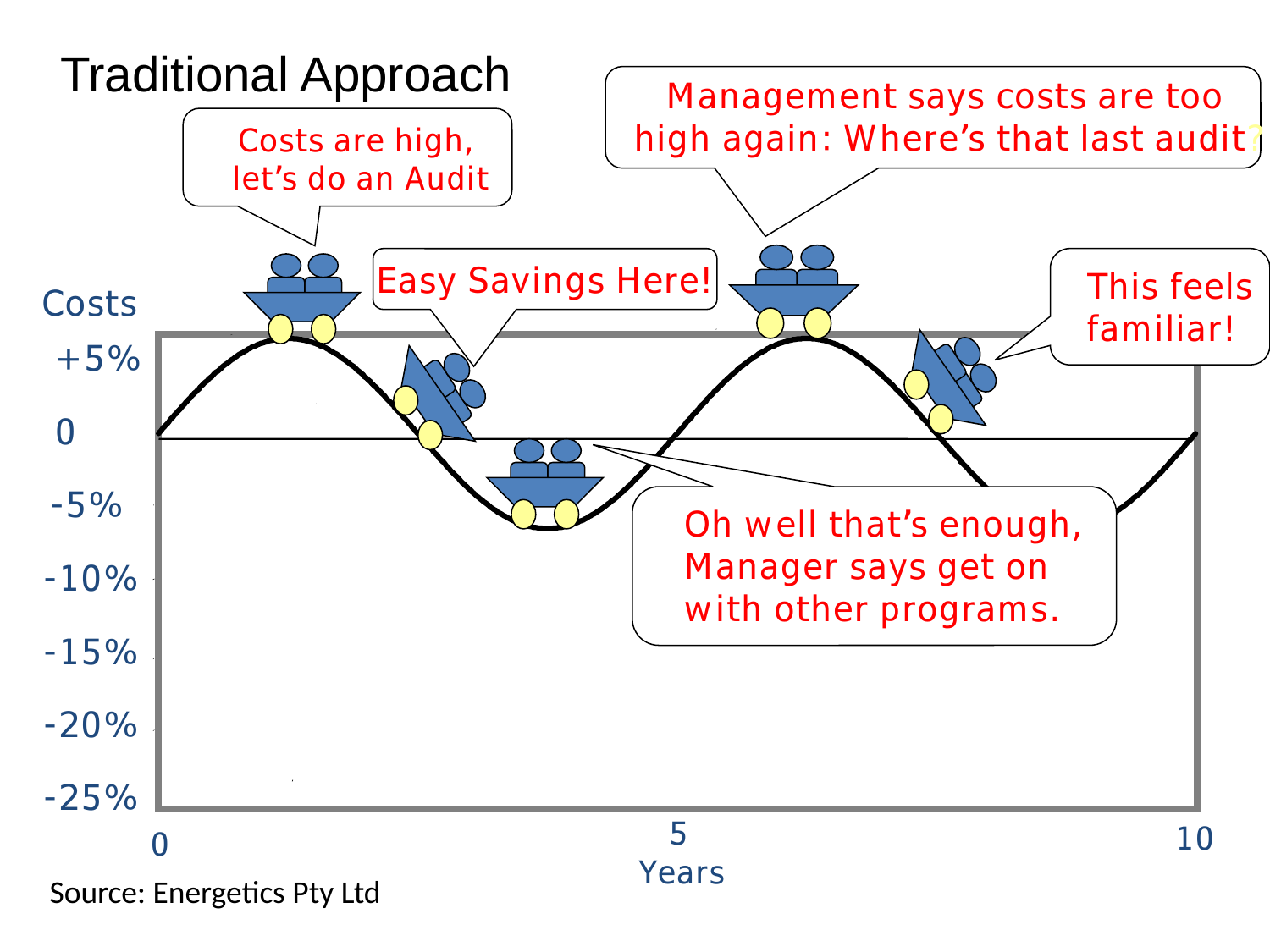

Traditional Approach

Management says costs are too
high again: Where’s that last audit?

Costs are high,
let’s do an Audit

Easy Savings Here!

This feels
familiar!

Costs

+5%
0
-5%
-10%
-15%
-20%
-25%

Oh well that’s enough,
Manager says get on
with other programs.

5
10
0
Years
Source: Energetics Pty Ltd